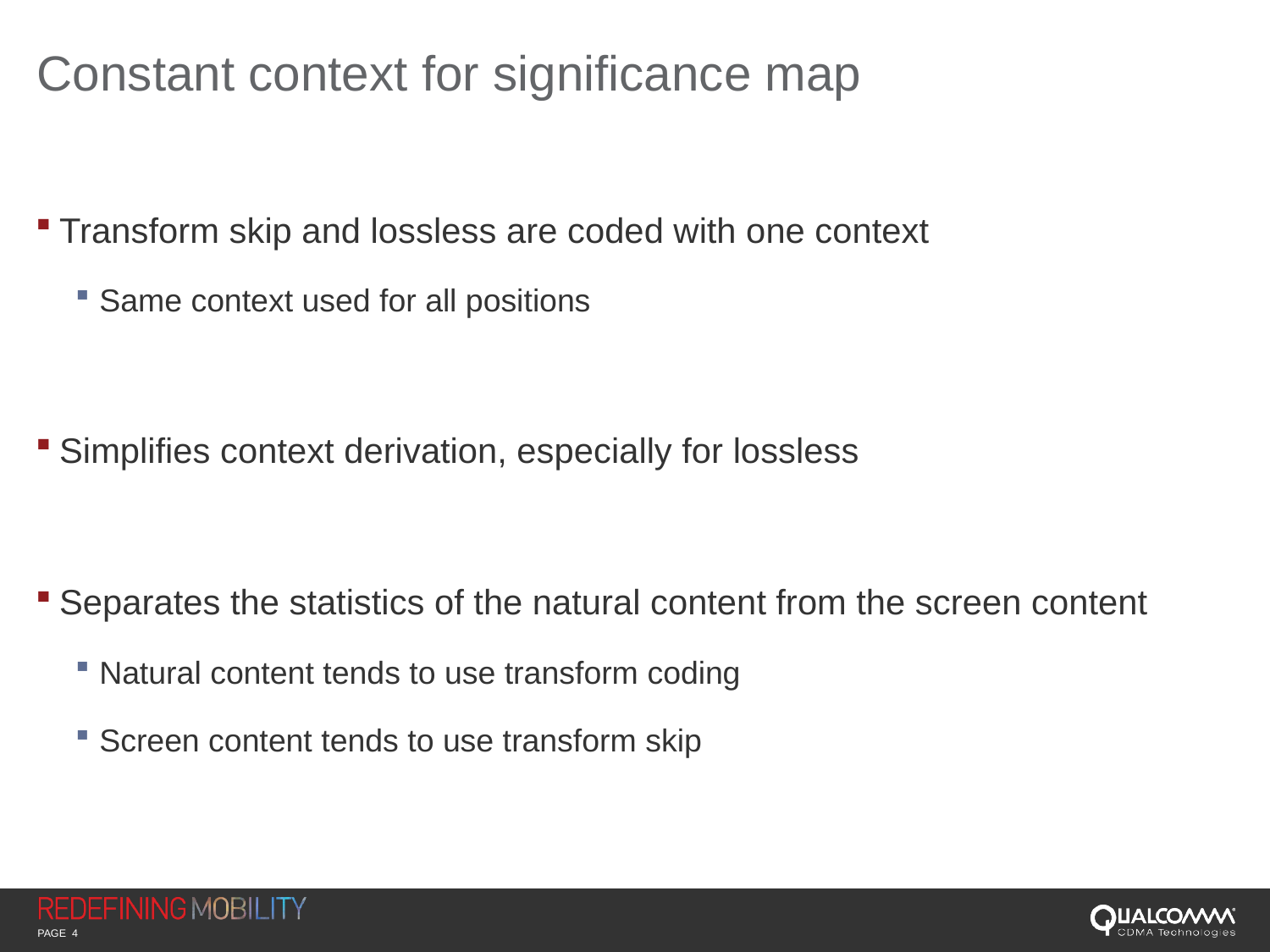

# Constant context for significance map

Transform skip and lossless are coded with one context
Same context used for all positions

Simplifies context derivation, especially for lossless

Separates the statistics of the natural content from the screen content
Natural content tends to use transform coding
Screen content tends to use transform skip